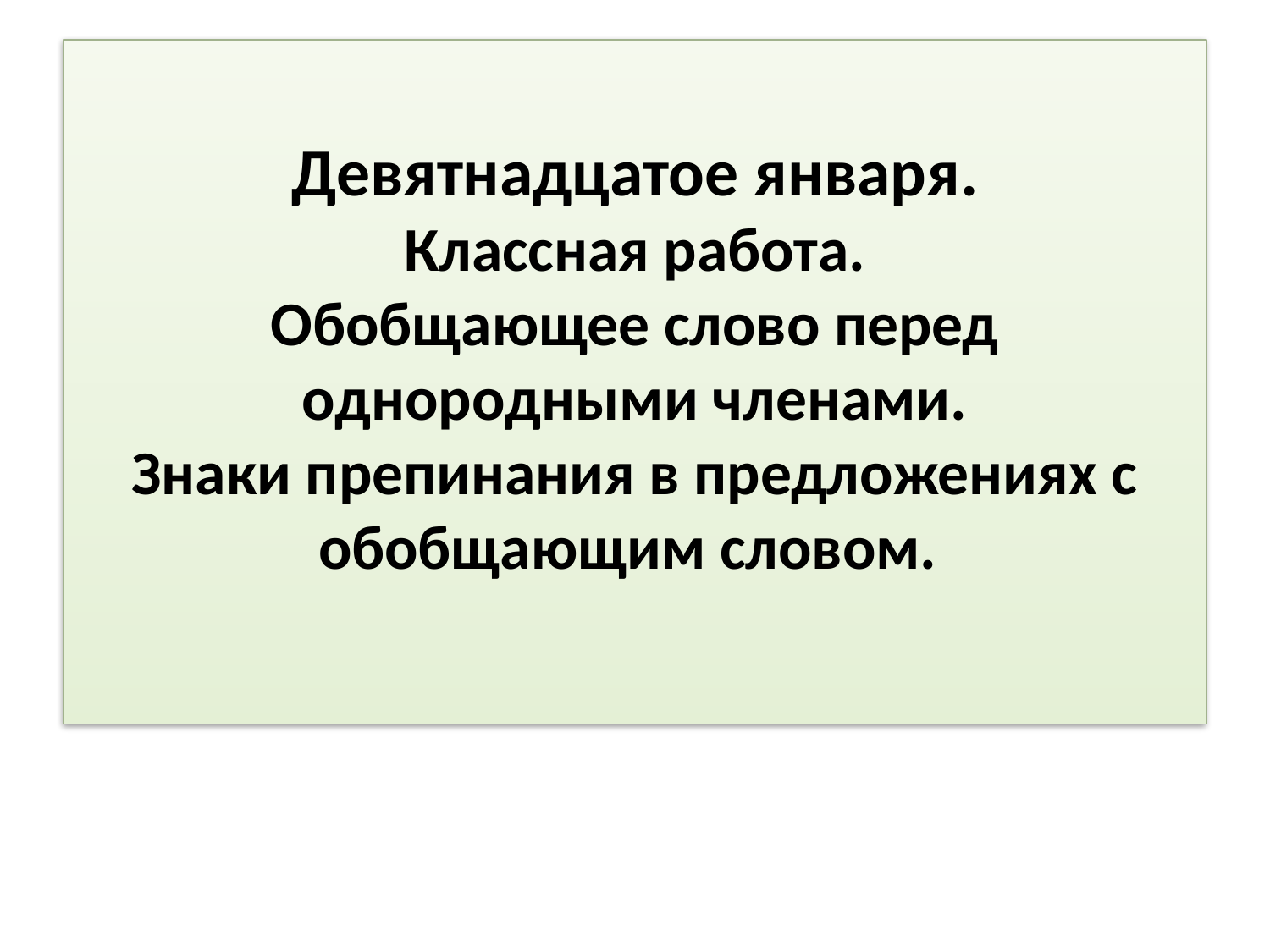

# Девятнадцатое января. Классная работа. Обобщающее слово перед однородными членами. Знаки препинания в предложениях с обобщающим словом.